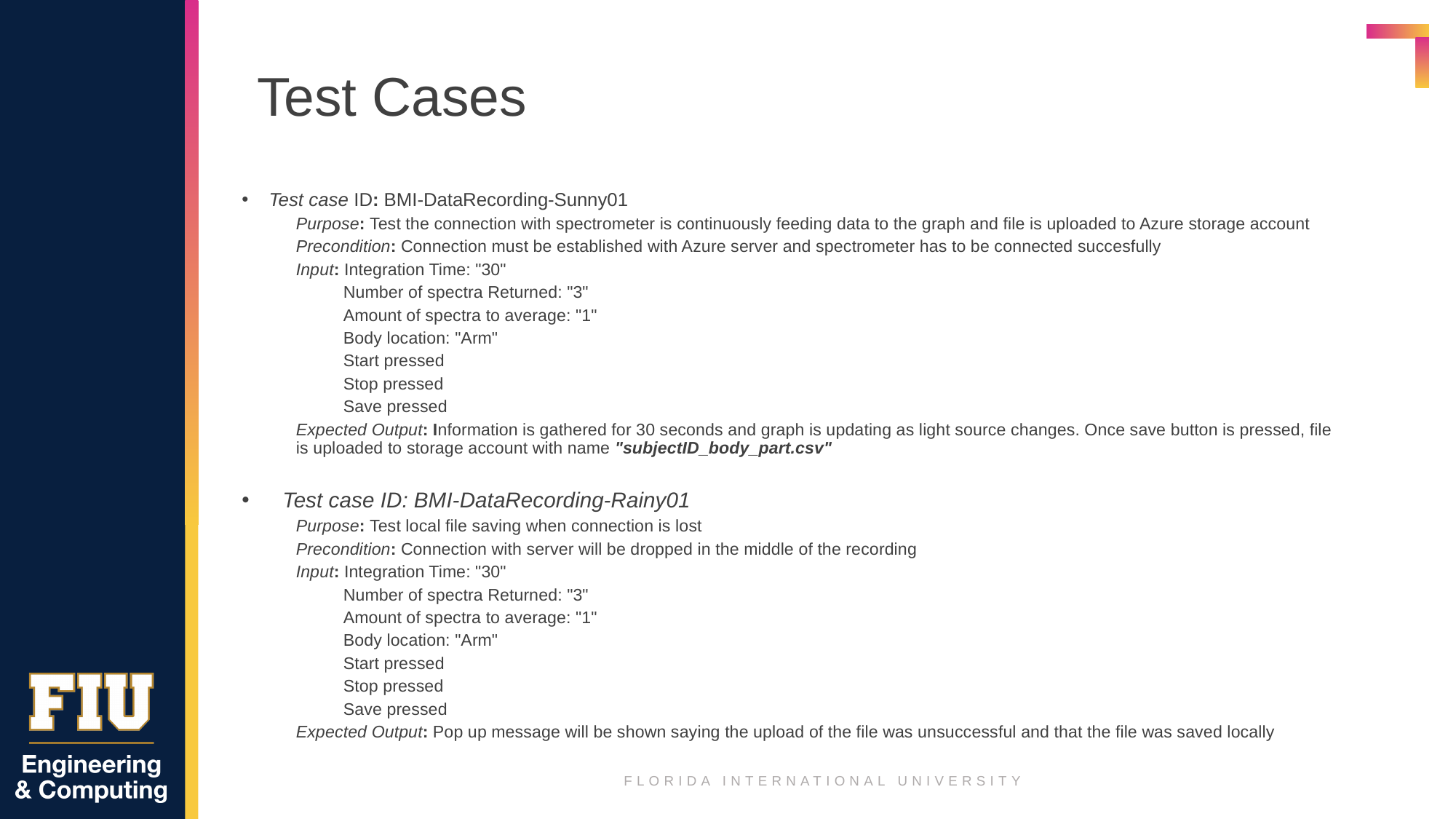

# Test Cases
Test case ID: BMI-DataRecording-Sunny01
Purpose: Test the connection with spectrometer is continuously feeding data to the graph and file is uploaded to Azure storage account
Precondition: Connection must be established with Azure server and spectrometer has to be connected succesfully
Input: Integration Time: "30"
          Number of spectra Returned: "3"
          Amount of spectra to average: "1"
          Body location: "Arm"
          Start pressed
          Stop pressed
          Save pressed
Expected Output: Information is gathered for 30 seconds and graph is updating as light source changes. Once save button is pressed, file is uploaded to storage account with name "subjectID_body_part.csv"

Test case ID: BMI-DataRecording-Rainy01
Purpose: Test local file saving when connection is lost
Precondition: Connection with server will be dropped in the middle of the recording
Input: Integration Time: "30"
          Number of spectra Returned: "3"
          Amount of spectra to average: "1"
          Body location: "Arm"
          Start pressed
          Stop pressed
          Save pressed
Expected Output: Pop up message will be shown saying the upload of the file was unsuccessful and that the file was saved locally